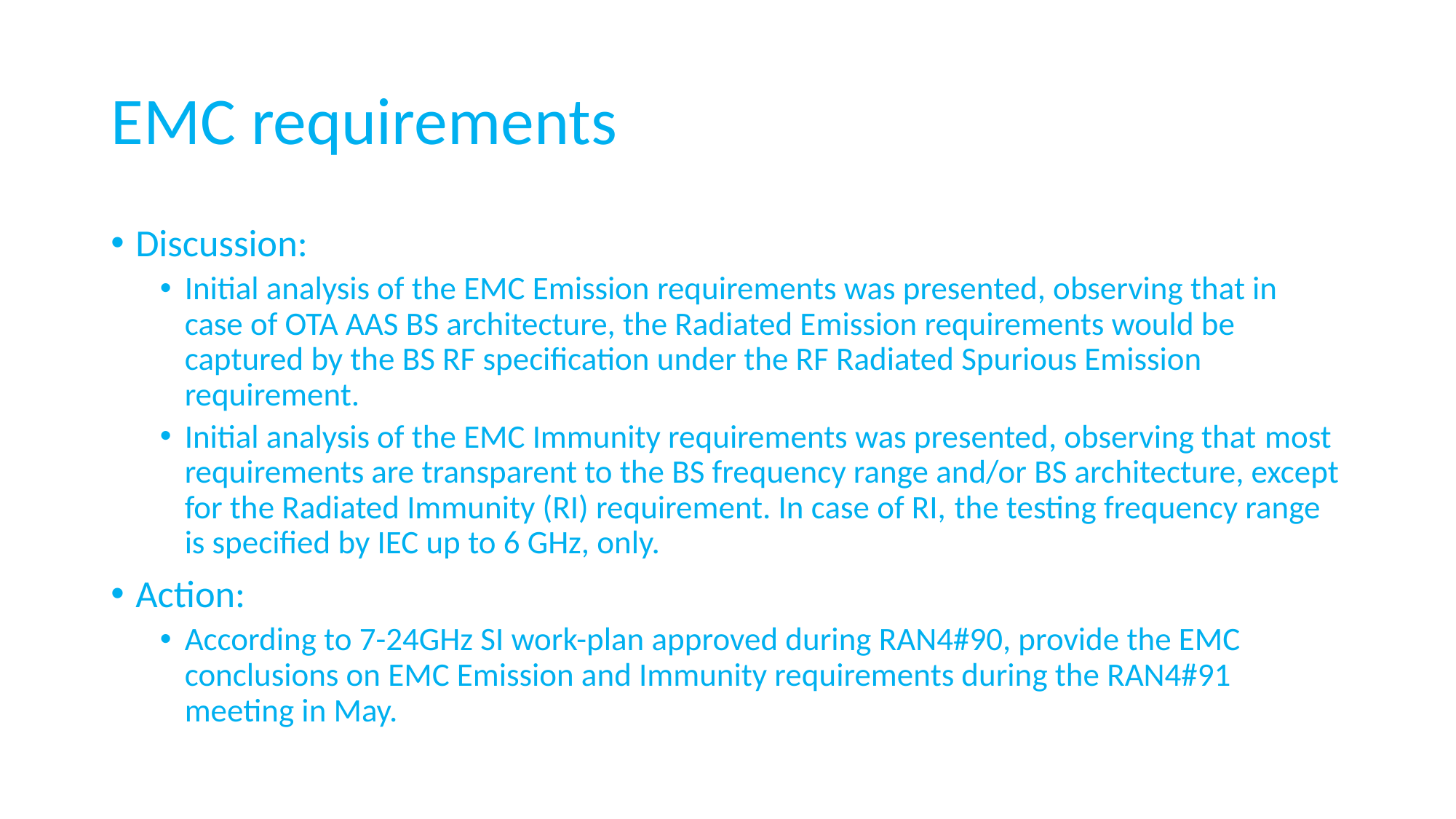

# EMC requirements
Discussion:
Initial analysis of the EMC Emission requirements was presented, observing that in case of OTA AAS BS architecture, the Radiated Emission requirements would be captured by the BS RF specification under the RF Radiated Spurious Emission requirement.
Initial analysis of the EMC Immunity requirements was presented, observing that most requirements are transparent to the BS frequency range and/or BS architecture, except for the Radiated Immunity (RI) requirement. In case of RI, the testing frequency range is specified by IEC up to 6 GHz, only.
Action:
According to 7-24GHz SI work-plan approved during RAN4#90, provide the EMC conclusions on EMC Emission and Immunity requirements during the RAN4#91 meeting in May.